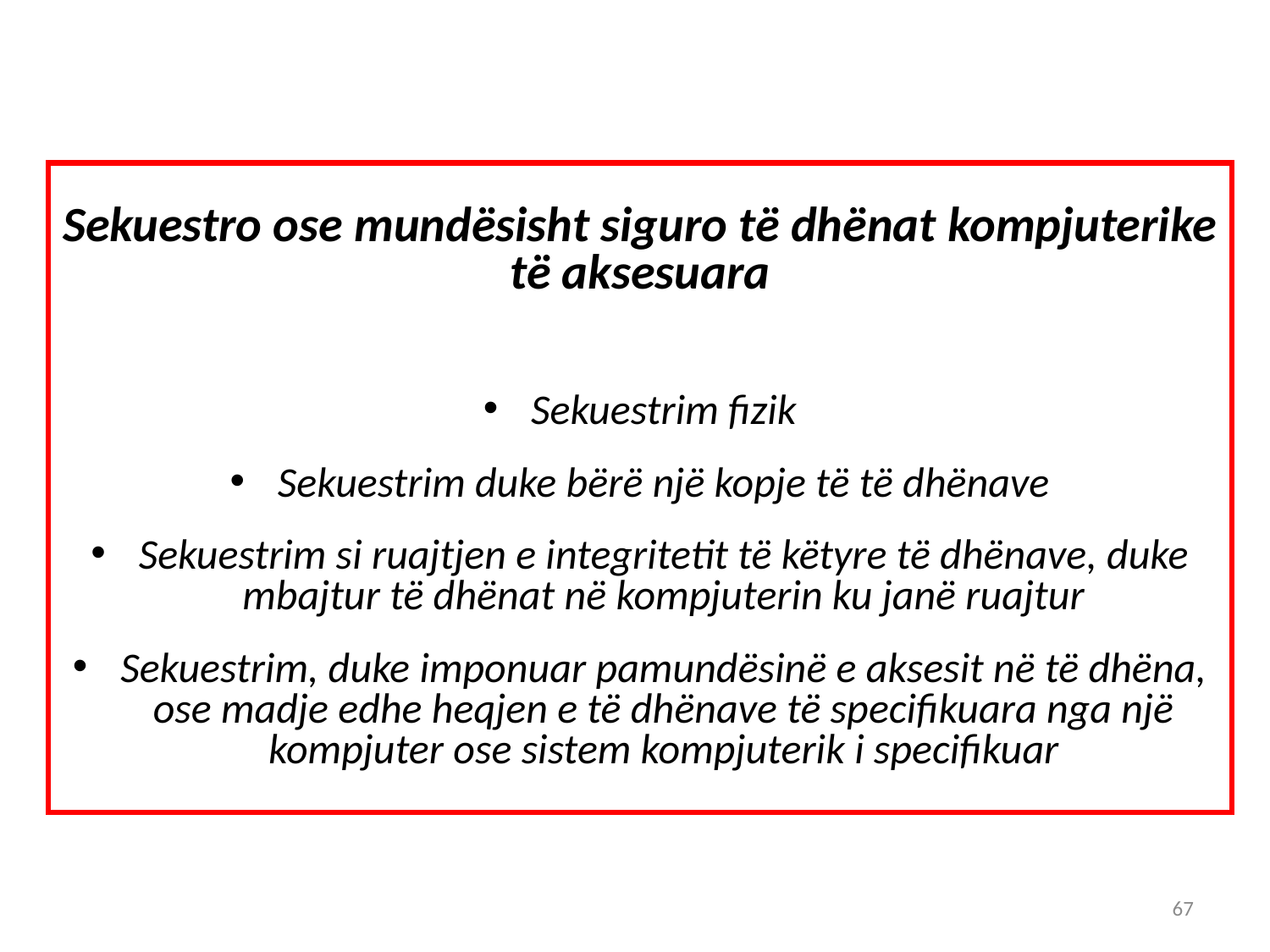

Sekuestro ose mundësisht siguro të dhënat kompjuterike të aksesuara

Sekuestrim fizik
Sekuestrim duke bërë një kopje të të dhënave
Sekuestrim si ruajtjen e integritetit të këtyre të dhënave, duke mbajtur të dhënat në kompjuterin ku janë ruajtur
Sekuestrim, duke imponuar pamundësinë e aksesit në të dhëna, ose madje edhe heqjen e të dhënave të specifikuara nga një kompjuter ose sistem kompjuterik i specifikuar
67